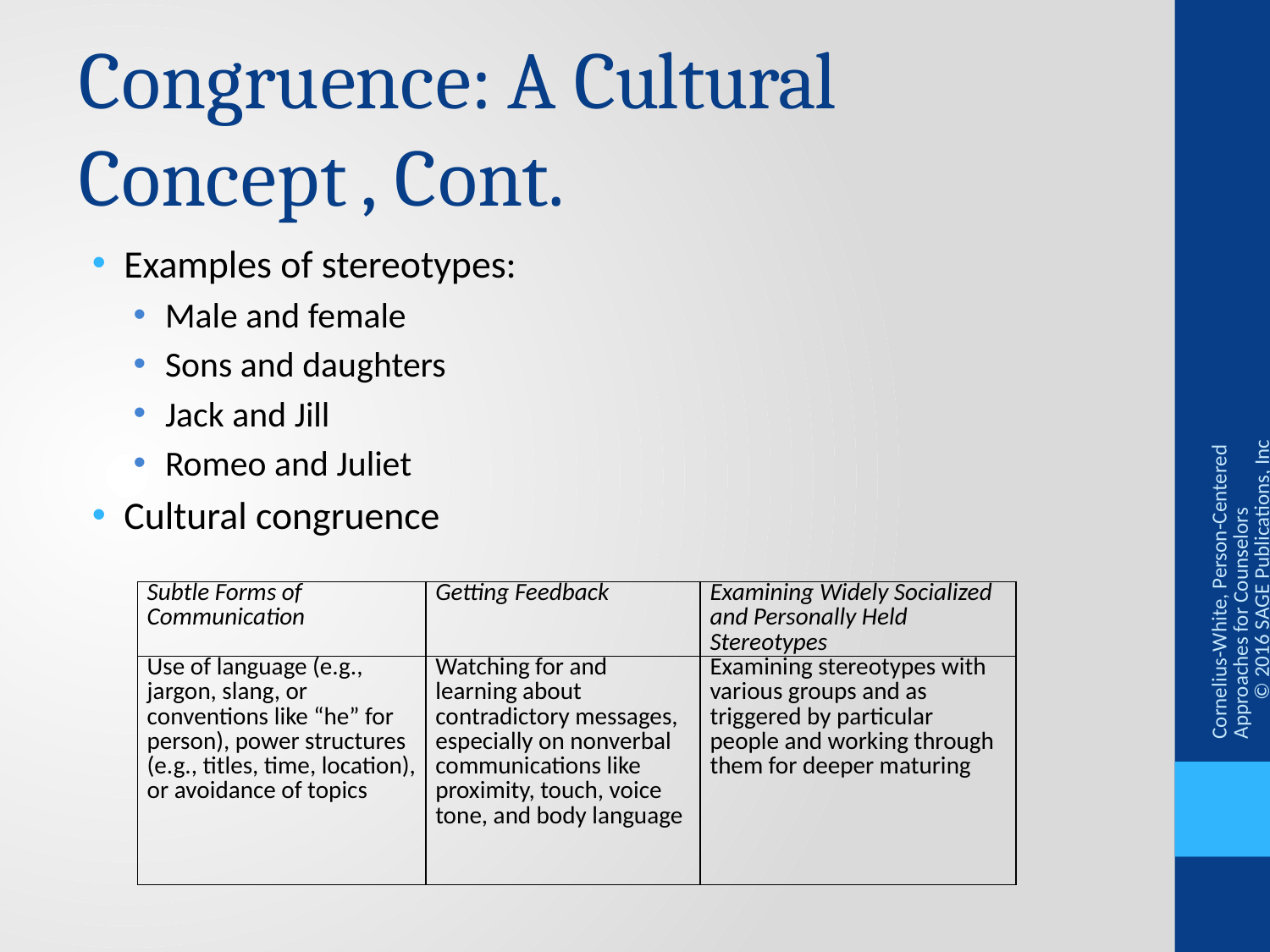

# Congruence: A Cultural Concept , Cont.
Examples of stereotypes:
Male and female
Sons and daughters
Jack and Jill
Romeo and Juliet
Cultural congruence

Cornelius-White, Person-Centered Approaches for Counselors                      © 2016 SAGE Publications, Inc.
| Subtle Forms of Communication | Getting Feedback | Examining Widely Socialized and Personally Held Stereotypes |
| --- | --- | --- |
| Use of language (e.g., jargon, slang, or conventions like “he” for person), power structures (e.g., titles, time, location), or avoidance of topics | Watching for and learning about contradictory messages, especially on nonverbal communications like proximity, touch, voice tone, and body language | Examining stereotypes with various groups and as triggered by particular people and working through them for deeper maturing |